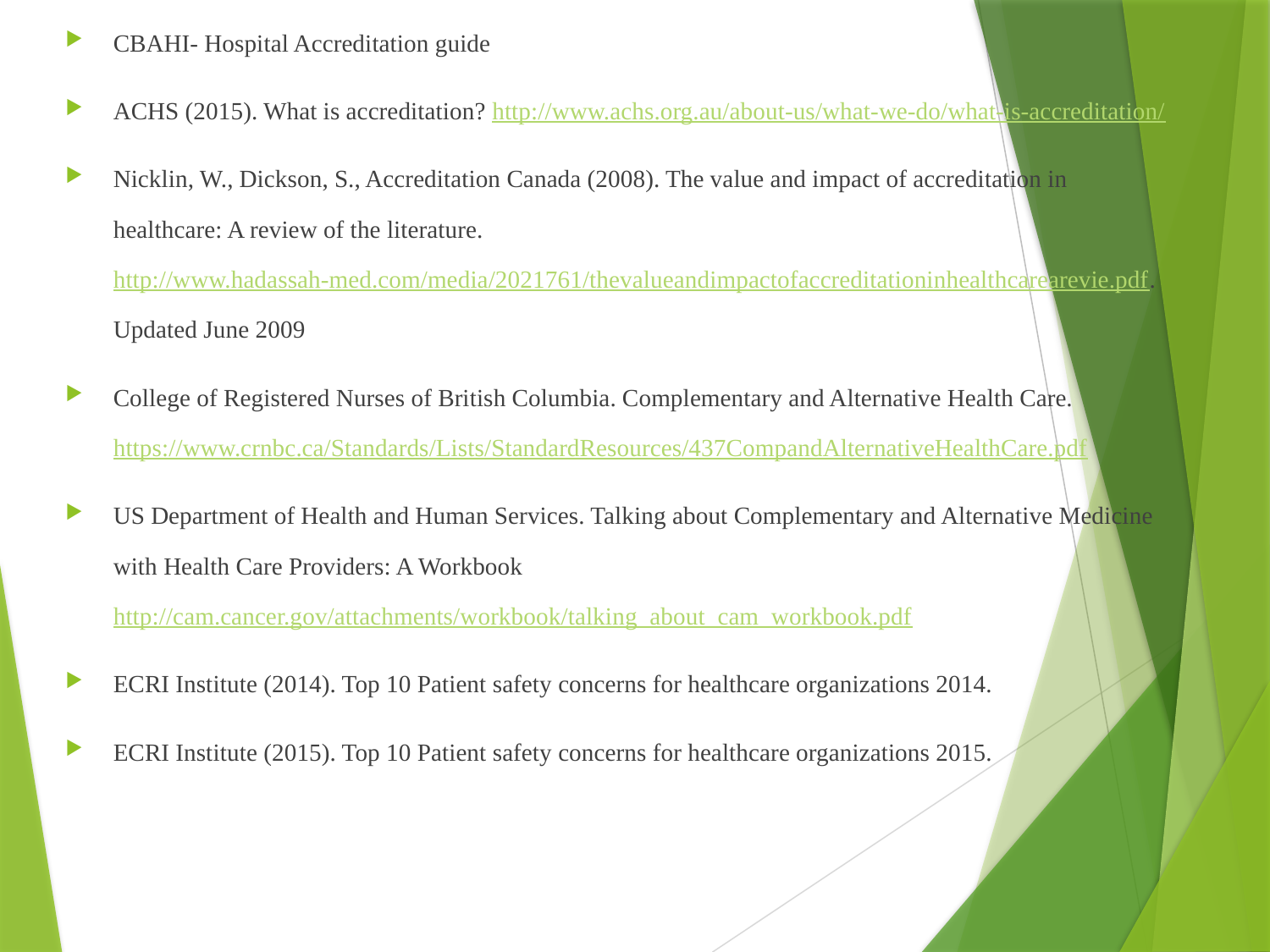

CBAHI- Hospital Accreditation guide
ACHS (2015). What is accreditation? http://www.achs.org.au/about-us/what-we-do/what-is-accreditation/
Nicklin, W., Dickson, S., Accreditation Canada (2008). The value and impact of accreditation in healthcare: A review of the literature. http://www.hadassah-med.com/media/2021761/thevalueandimpactofaccreditationinhealthcarearevie.pdf. Updated June 2009
College of Registered Nurses of British Columbia. Complementary and Alternative Health Care. https://www.crnbc.ca/Standards/Lists/StandardResources/437CompandAlternativeHealthCare.pdf
US Department of Health and Human Services. Talking about Complementary and Alternative Medicine with Health Care Providers: A Workbook http://cam.cancer.gov/attachments/workbook/talking_about_cam_workbook.pdf
ECRI Institute (2014). Top 10 Patient safety concerns for healthcare organizations 2014.
ECRI Institute (2015). Top 10 Patient safety concerns for healthcare organizations 2015.